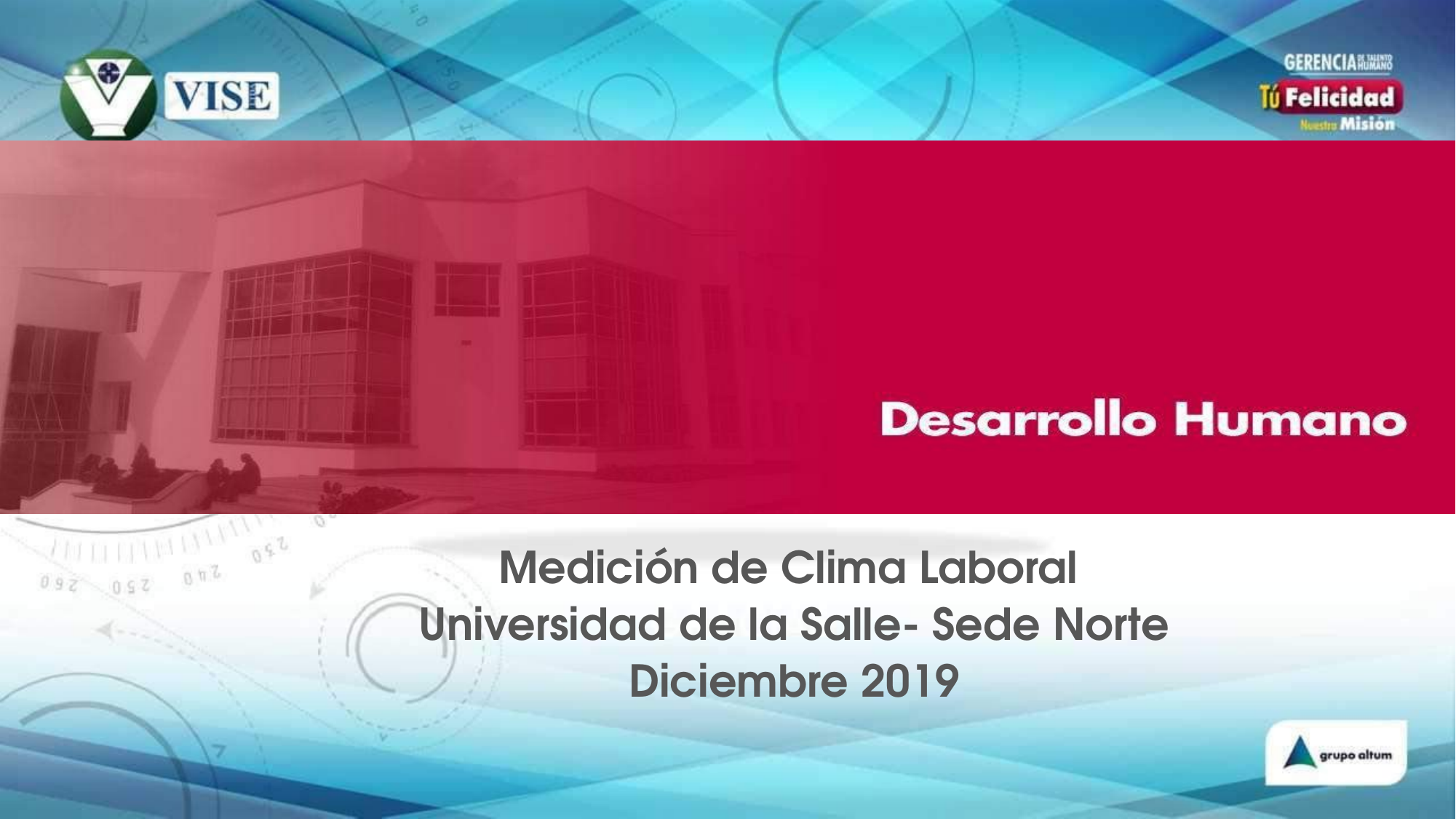

Medición de Clima Laboral
Universidad de la Salle- Sede Norte
Diciembre 2019